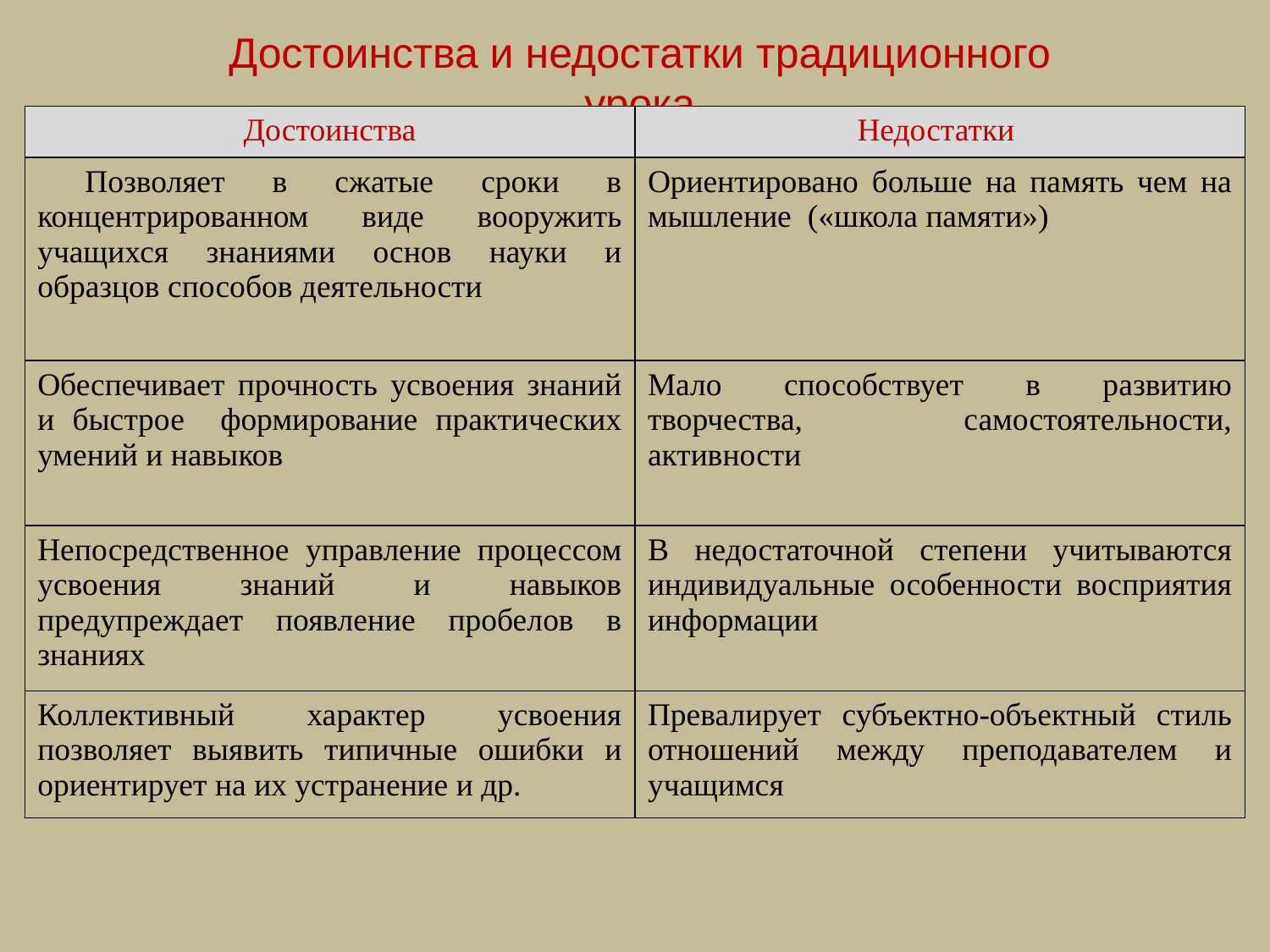

Достоинства и недостатки традиционного урока
| Достоинства | Недостатки |
| --- | --- |
| Позволяет в сжатые сроки в концентрированном виде вооружить учащихся знаниями основ науки и образцов способов деятельности | Ориентировано больше на память чем на мышление («школа памяти») |
| Обеспечивает прочность усвоения знаний и быстрое формирование практических умений и навыков | Мало способствует в развитию творчества, самостоятельности, активности |
| Непосредственное управление процессом усвоения знаний и навыков предупреждает появление пробелов в знаниях | В недостаточной степени учитываются индивидуальные особенности восприятия информации |
| Коллективный характер усвоения позволяет выявить типичные ошибки и ориентирует на их устранение и др. | Превалирует субъектно-объектный стиль отношений между преподавателем и учащимся |